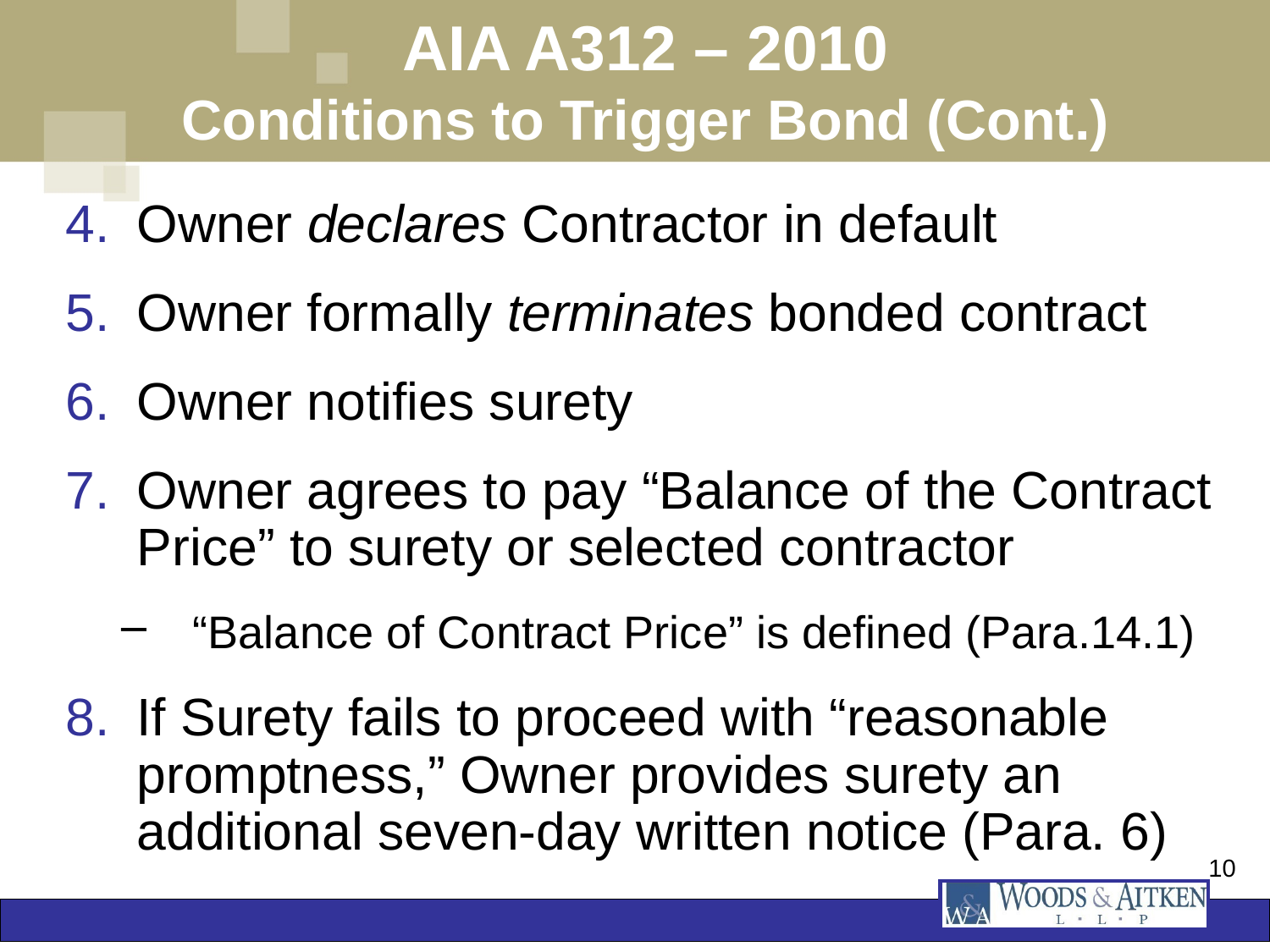

# AIA A312 – 2010 Conditions to Trigger Bond (Cont.)
Owner declares Contractor in default
Owner formally terminates bonded contract
Owner notifies surety
Owner agrees to pay “Balance of the Contract Price” to surety or selected contractor
“Balance of Contract Price” is defined (Para.14.1)
If Surety fails to proceed with “reasonable promptness,” Owner provides surety an additional seven-day written notice (Para. 6)

10